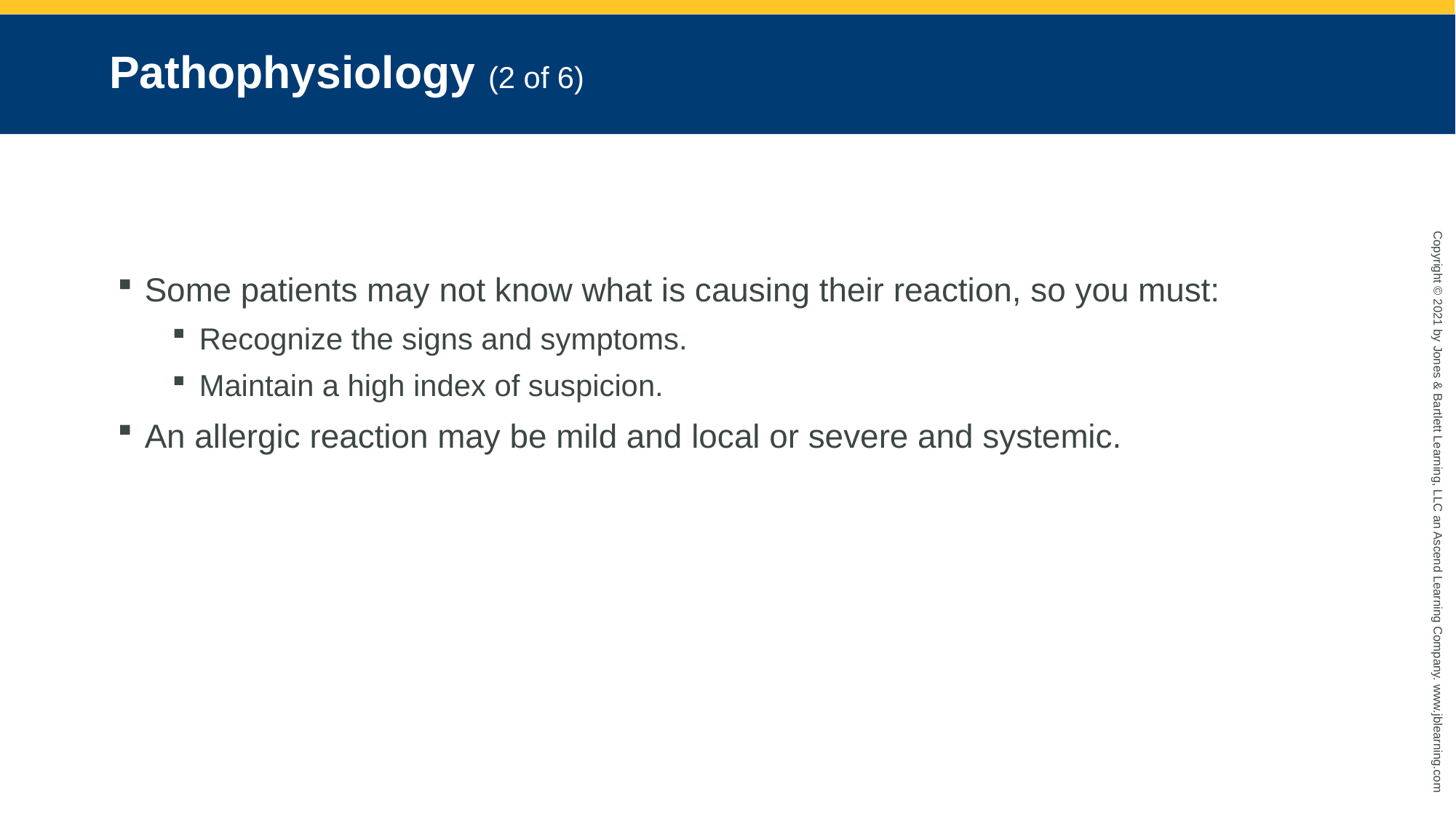

# Pathophysiology (2 of 6)
Some patients may not know what is causing their reaction, so you must:
Recognize the signs and symptoms.
Maintain a high index of suspicion.
An allergic reaction may be mild and local or severe and systemic.